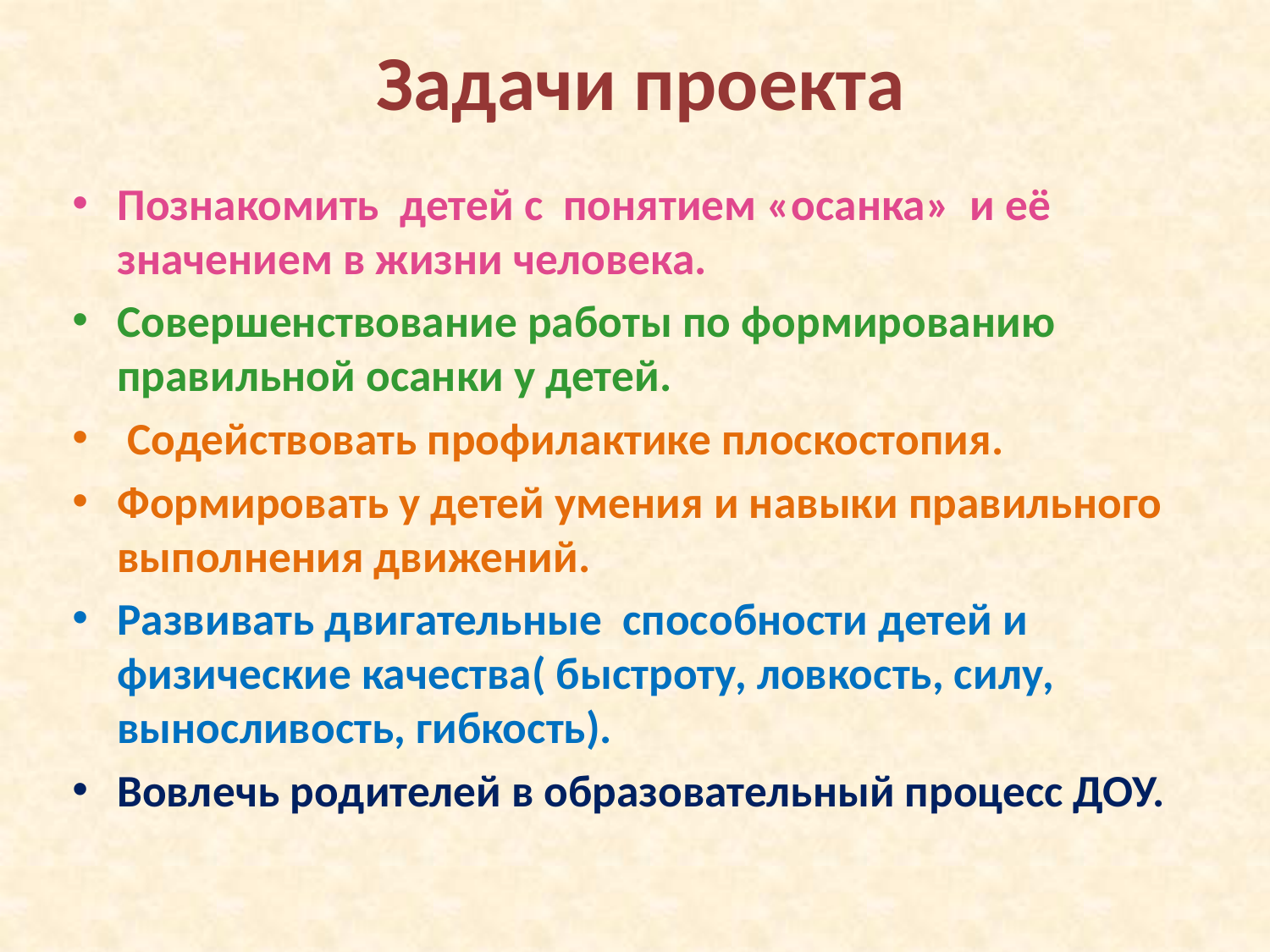

# Задачи проекта
Познакомить  детей с  понятием «осанка»  и её  значением в жизни человека.
Совершенствование работы по формированию правильной осанки у детей.
 Содействовать профилактике плоскостопия.
Формировать у детей умения и навыки правильного выполнения движений.
Развивать двигательные  способности детей и физические качества( быстроту, ловкость, силу, выносливость, гибкость).
Вовлечь родителей в образовательный процесс ДОУ.